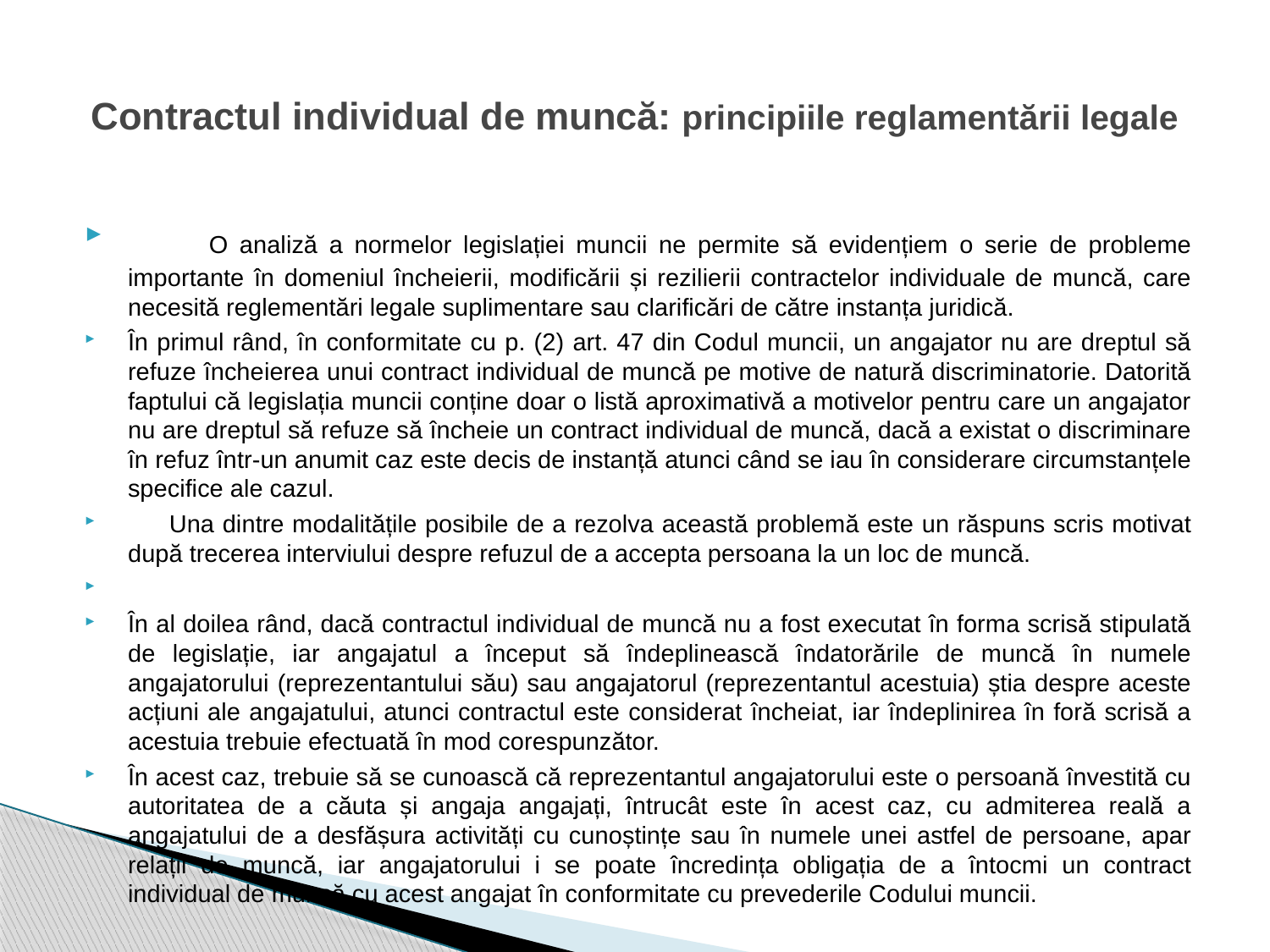

# Contractul individual de muncă: principiile reglamentării legale
     O analiză a normelor legislației muncii ne permite să evidențiem o serie de probleme importante în domeniul încheierii, modificării și rezilierii contractelor individuale de muncă, care necesită reglementări legale suplimentare sau clarificări de către instanța juridică.
În primul rând, în conformitate cu p. (2) art. 47 din Codul muncii, un angajator nu are dreptul să refuze încheierea unui contract individual de muncă pe motive de natură discriminatorie. Datorită faptului că legislația muncii conține doar o listă aproximativă a motivelor pentru care un angajator nu are dreptul să refuze să încheie un contract individual de muncă, dacă a existat o discriminare în refuz într-un anumit caz este decis de instanță atunci când se iau în considerare circumstanțele specifice ale cazul.
     Una dintre modalitățile posibile de a rezolva această problemă este un răspuns scris motivat după trecerea interviului despre refuzul de a accepta persoana la un loc de muncă.

În al doilea rând, dacă contractul individual de muncă nu a fost executat în forma scrisă stipulată de legislație, iar angajatul a început să îndeplinească îndatorările de muncă în numele angajatorului (reprezentantului său) sau angajatorul (reprezentantul acestuia) știa despre aceste acțiuni ale angajatului, atunci contractul este considerat încheiat, iar îndeplinirea în foră scrisă a acestuia trebuie efectuată în mod corespunzător.
În acest caz, trebuie să se cunoască că reprezentantul angajatorului este o persoană învestită cu autoritatea de a căuta și angaja angajați, întrucât este în acest caz, cu admiterea reală a angajatului de a desfășura activități cu cunoștințe sau în numele unei astfel de persoane, apar relații de muncă, iar angajatorului i se poate încredința obligația de a întocmi un contract individual de muncă cu acest angajat în conformitate cu prevederile Codului muncii.